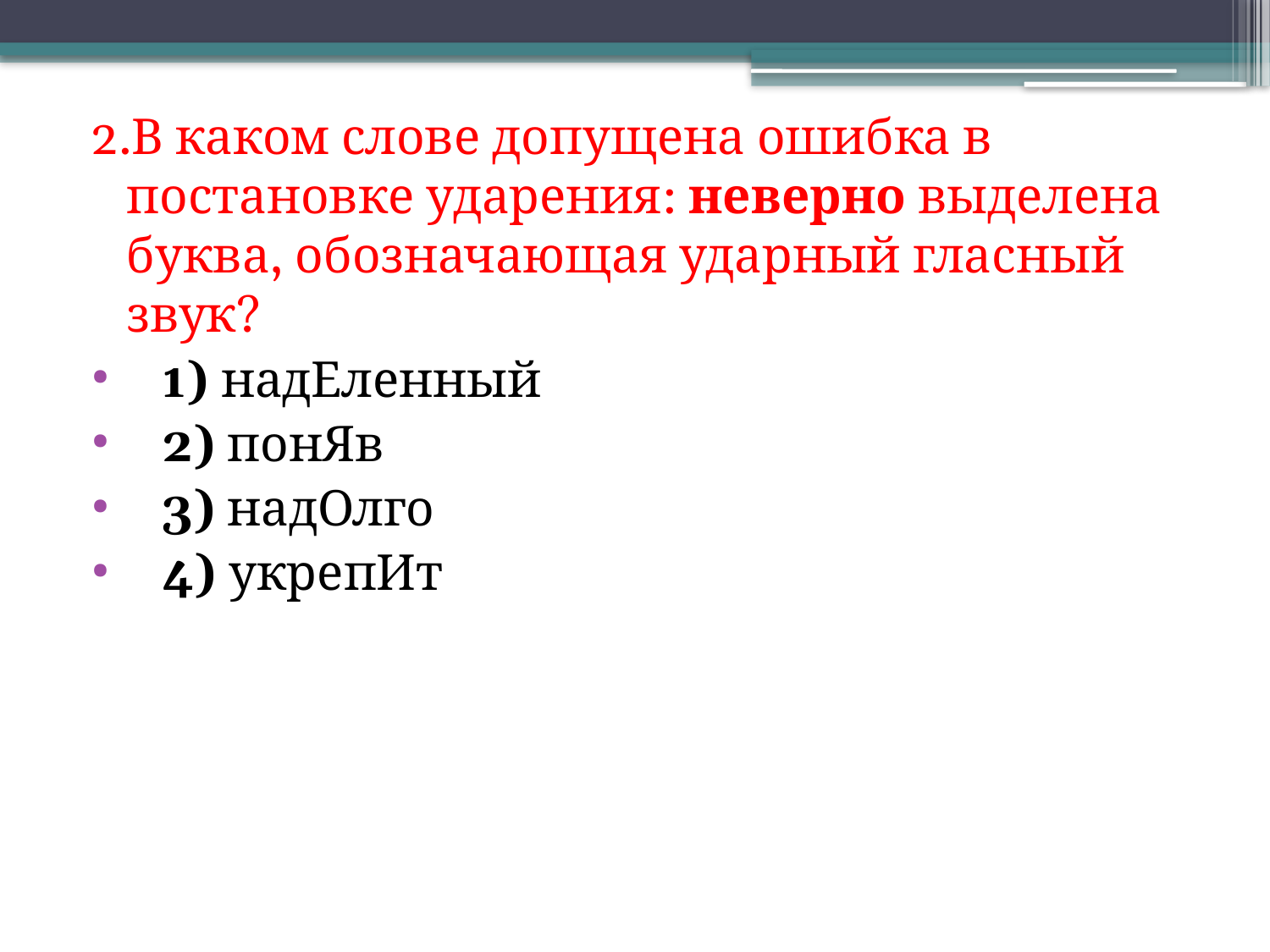

2.В каком слове допущена ошибка в постановке ударения: неверно выделена буква, обозначающая ударный гласный звук?
   1) надЕленный
   2) понЯв
   3) надОлго
   4) укрепИт